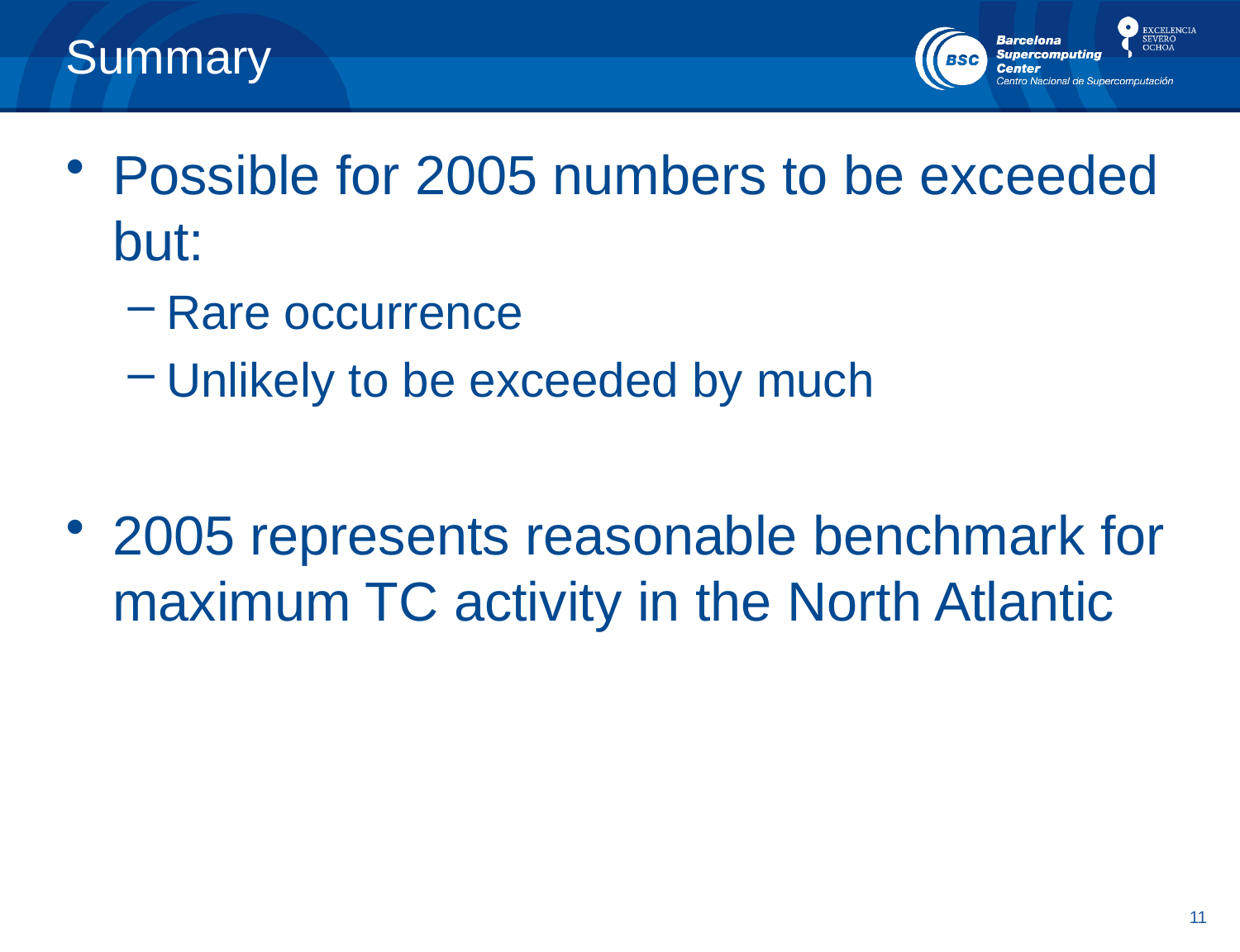

# Summary
Possible for 2005 numbers to be exceeded but:
Rare occurrence
Unlikely to be exceeded by much

2005 represents reasonable benchmark for maximum TC activity in the North Atlantic